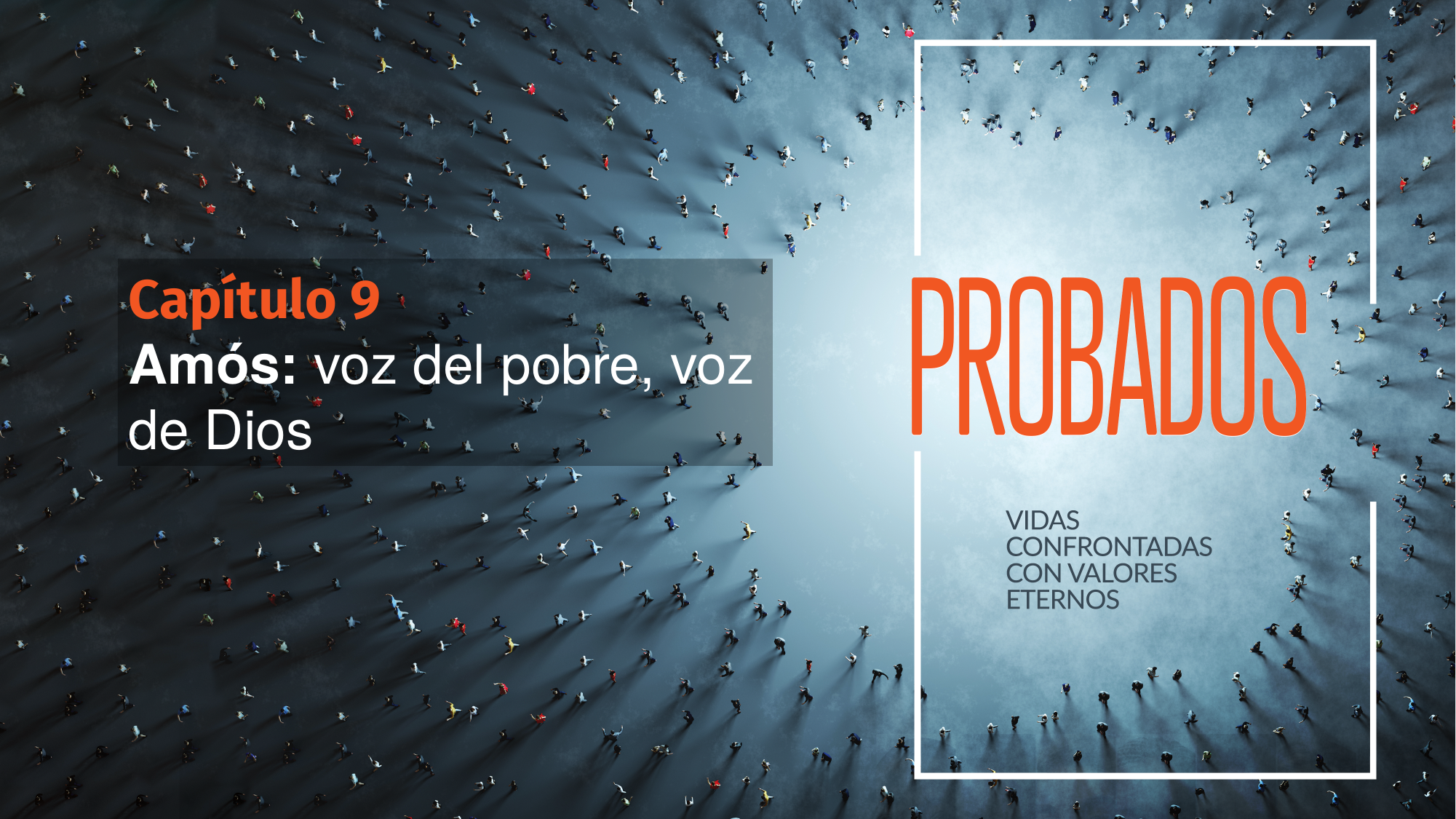

Capítulo 9
Amós: voz del pobre, voz de Dios